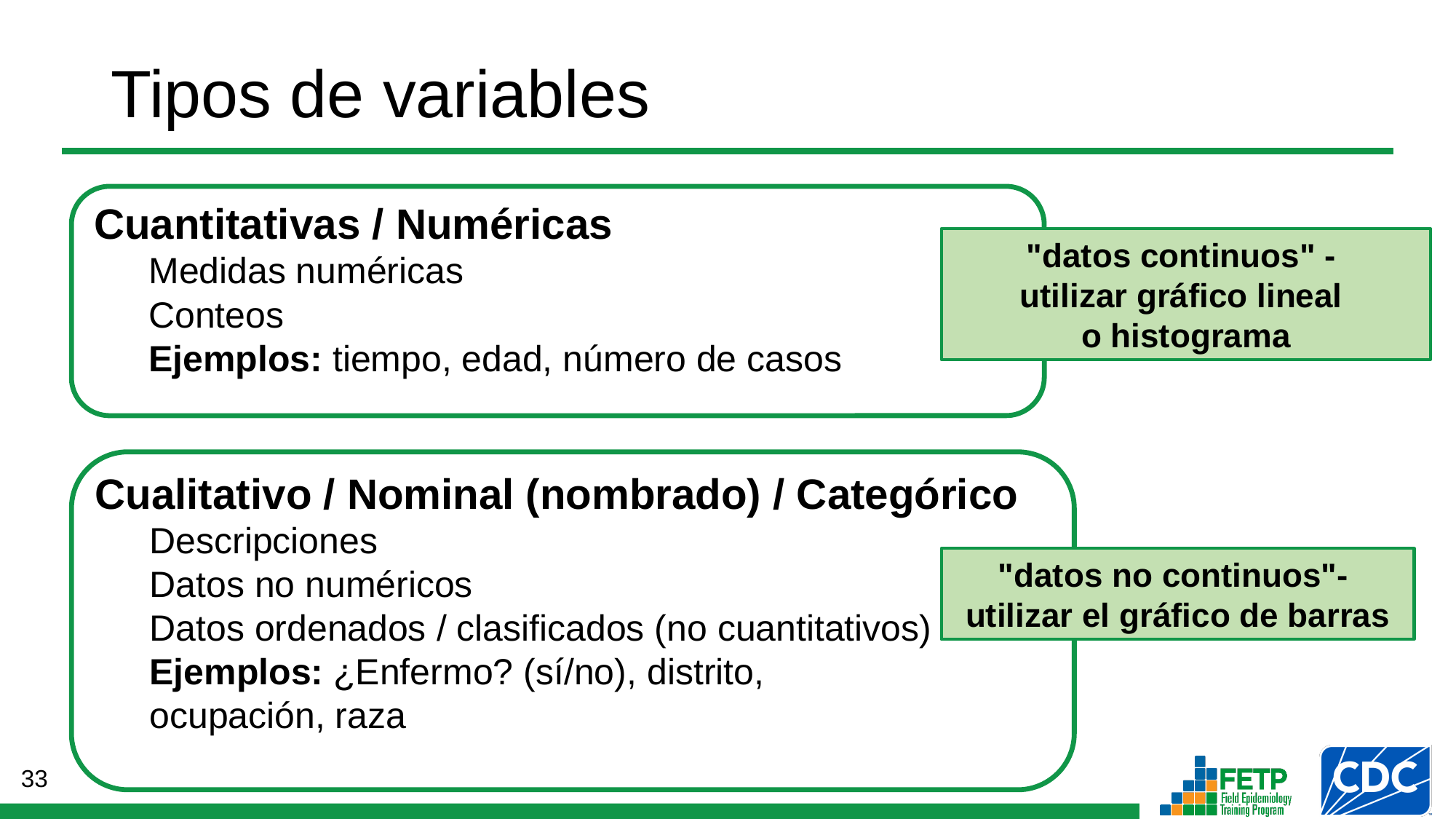

# Tipos de variables

Cuantitativas / Numéricas
Medidas numéricas
Conteos
Ejemplos: tiempo, edad, número de casos
"datos continuos" -
utilizar gráfico lineal
o histograma

Cualitativo / Nominal (nombrado) / Categórico
Descripciones
Datos no numéricos
Datos ordenados / clasificados (no cuantitativos)
Ejemplos: ¿Enfermo? (sí/no), distrito,
ocupación, raza
"datos no continuos"-
utilizar el gráfico de barras